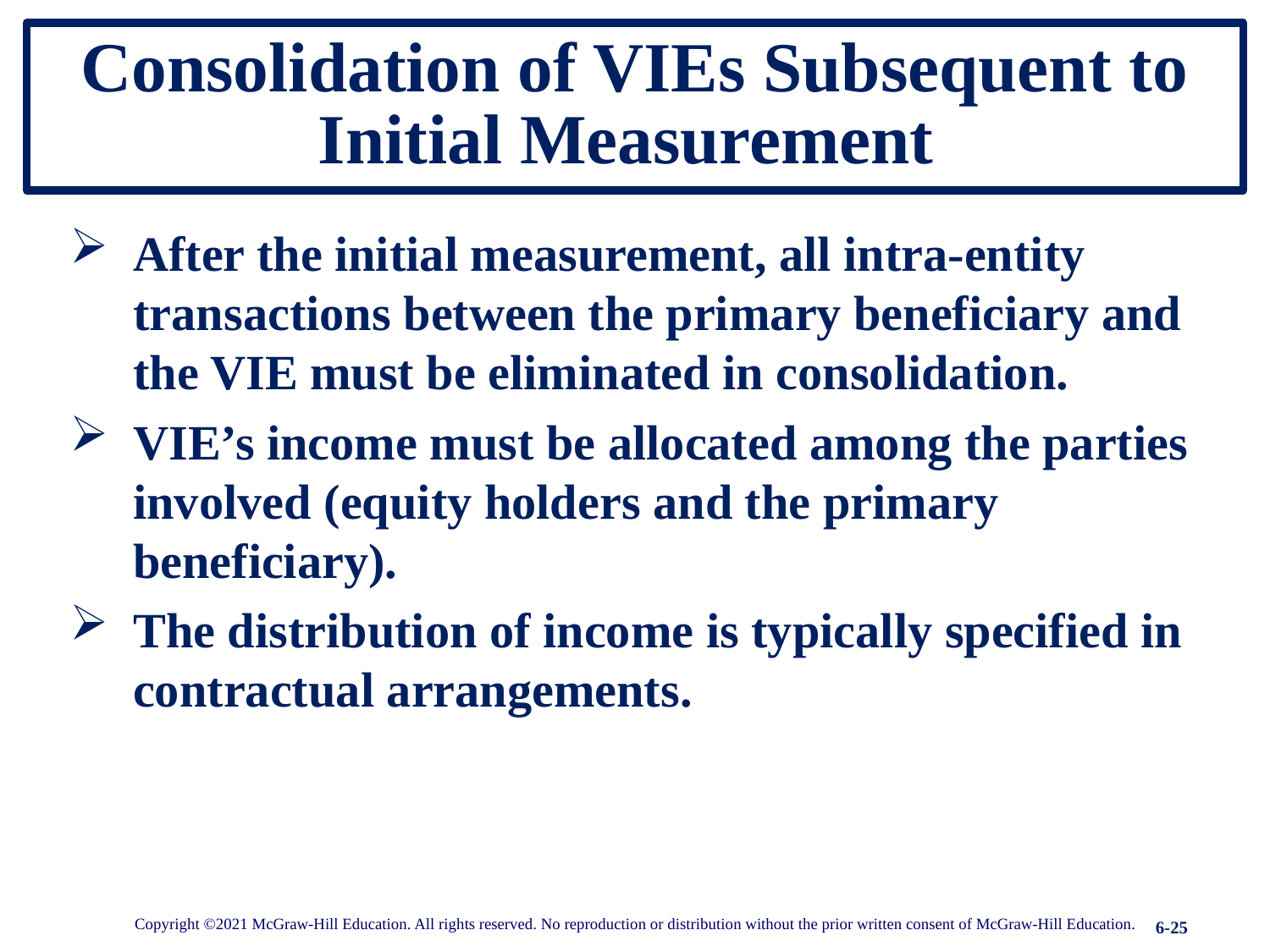

# Consolidation of VIEs Subsequent to Initial Measurement
After the initial measurement, all intra-entity transactions between the primary beneficiary and the VIE must be eliminated in consolidation.
VIE’s income must be allocated among the parties involved (equity holders and the primary beneficiary).
The distribution of income is typically specified in contractual arrangements.
Copyright ©2021 McGraw-Hill Education. All rights reserved. No reproduction or distribution without the prior written consent of McGraw-Hill Education.
6-25